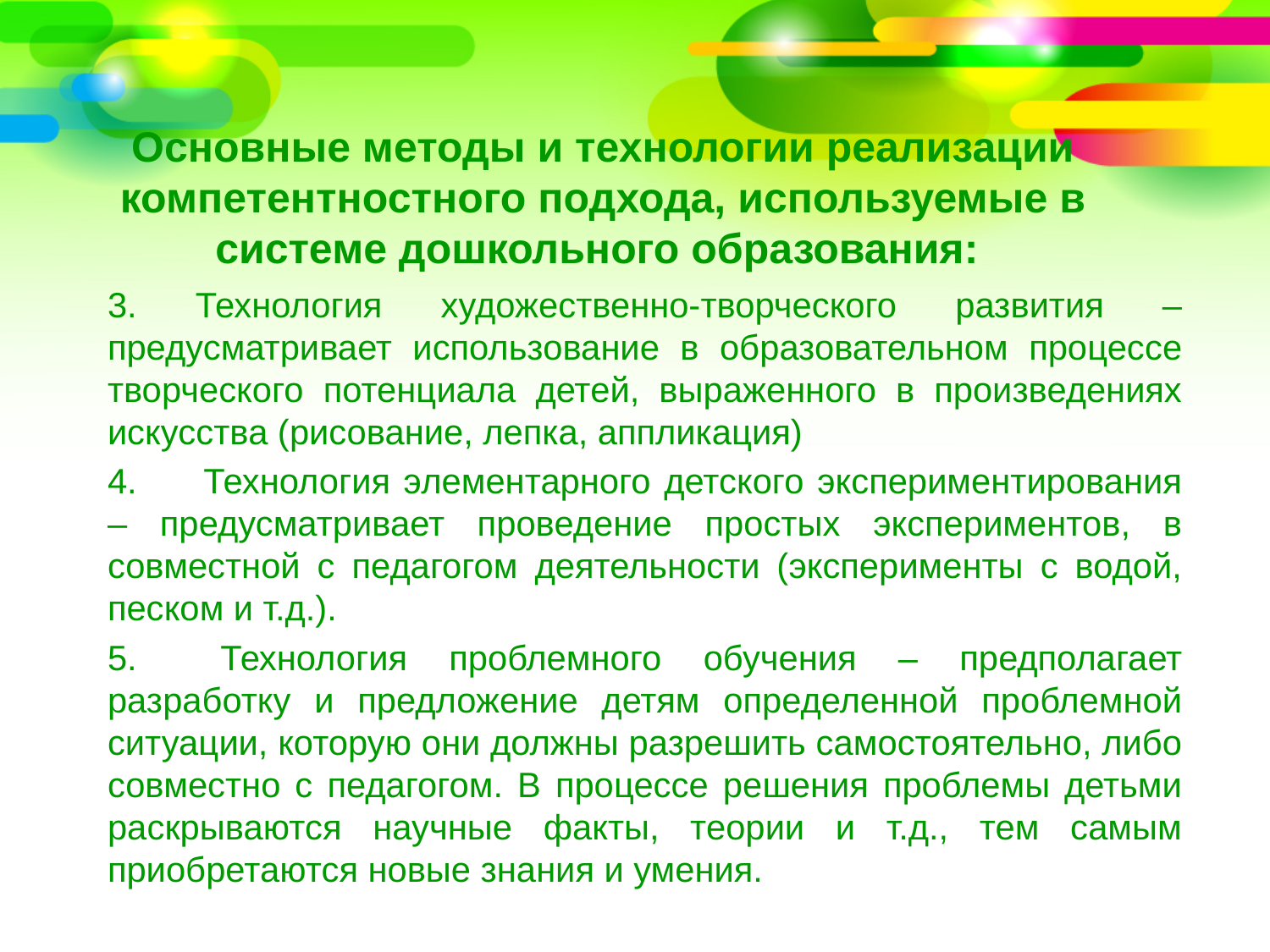

# Основные методы и технологии реализации компетентностного подхода, используемые в системе дошкольного образования:
3. Технология художественно-творческого развития – предусматривает использование в образовательном процессе творческого потенциала детей, выраженного в произведениях искусства (рисование, лепка, аппликация)
4.     Технология элементарного детского экспериментирования – предусматривает проведение простых экспериментов, в совместной с педагогом деятельности (эксперименты с водой, песком и т.д.).
5.  Технология проблемного обучения – предполагает разработку и предложение детям определенной проблемной ситуации, которую они должны разрешить самостоятельно, либо совместно с педагогом. В процессе решения проблемы детьми раскрываются научные факты, теории и т.д., тем самым приобретаются новые знания и умения.